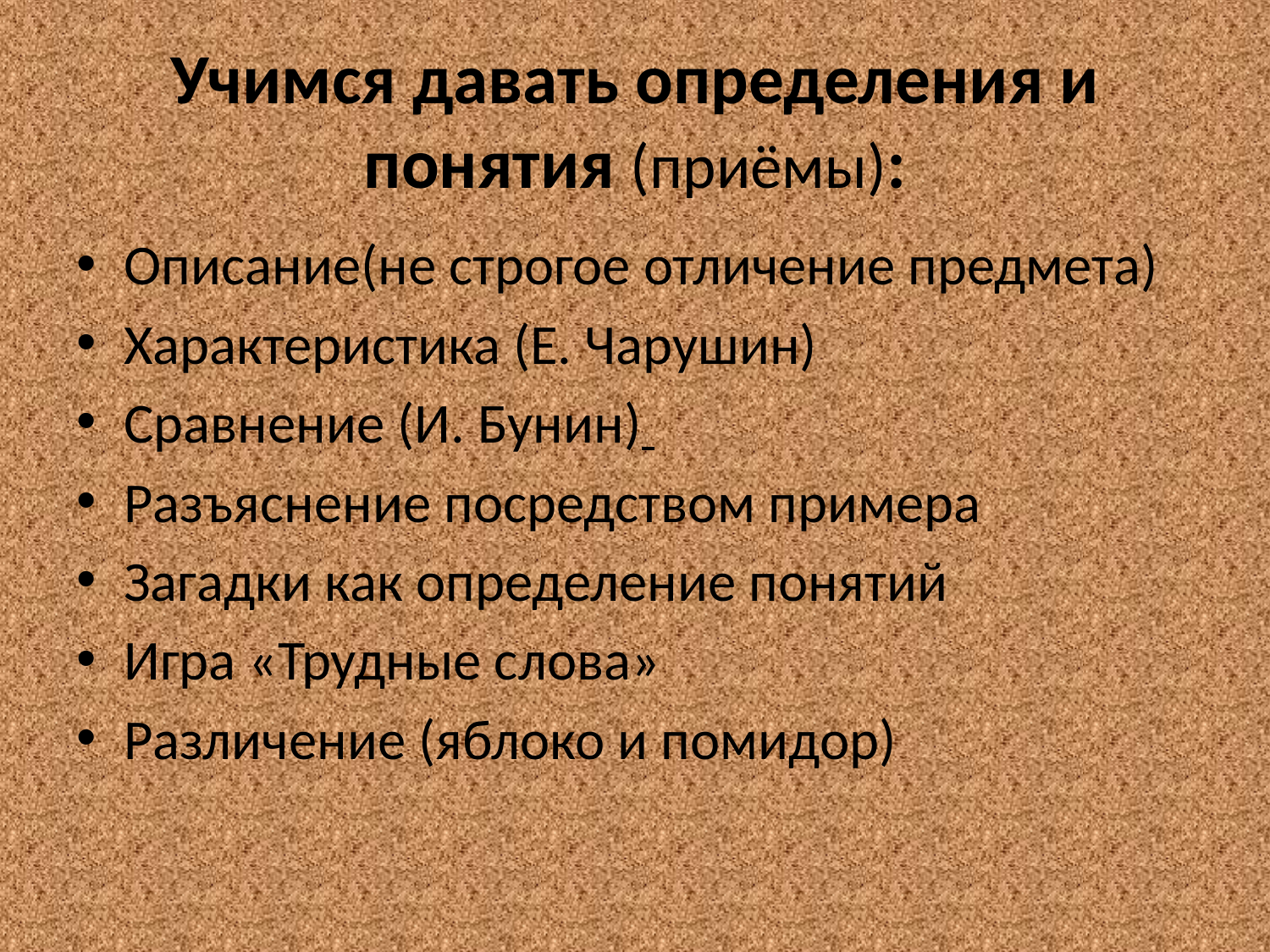

# Учимся давать определения и понятия (приёмы):
Описание(не строгое отличение предмета)
Характеристика (Е. Чарушин)
Сравнение (И. Бунин)
Разъяснение посредством примера
Загадки как определение понятий
Игра «Трудные слова»
Различение (яблоко и помидор)